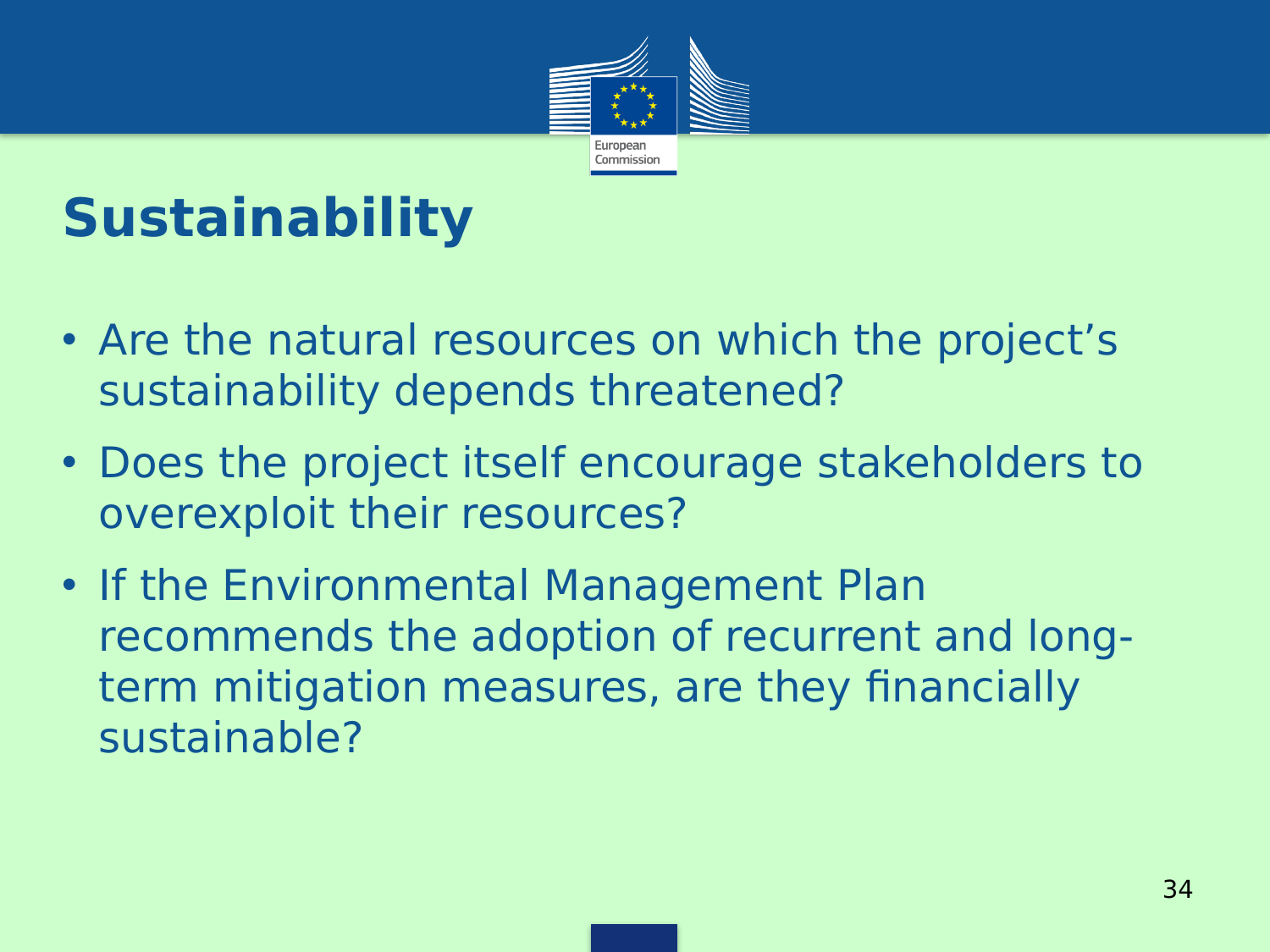

# Sustainability
Are the natural resources on which the project’s sustainability depends threatened?
Does the project itself encourage stakeholders to overexploit their resources?
If the Environmental Management Plan recommends the adoption of recurrent and long-term mitigation measures, are they financially sustainable?
34